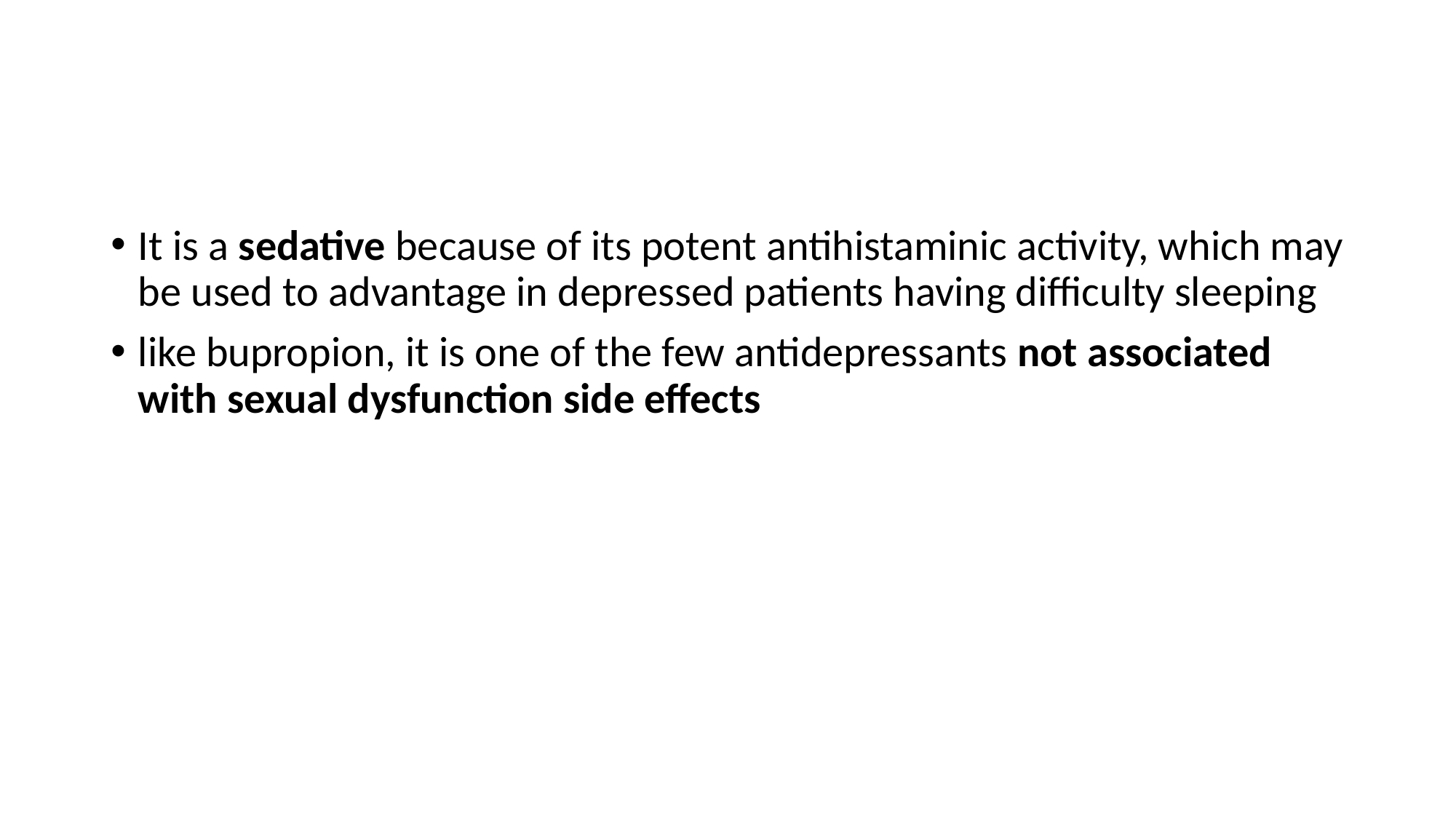

It is a sedative because of its potent antihistaminic activity, which may be used to advantage in depressed patients having difficulty sleeping
like bupropion, it is one of the few antidepressants not associated with sexual dysfunction side effects